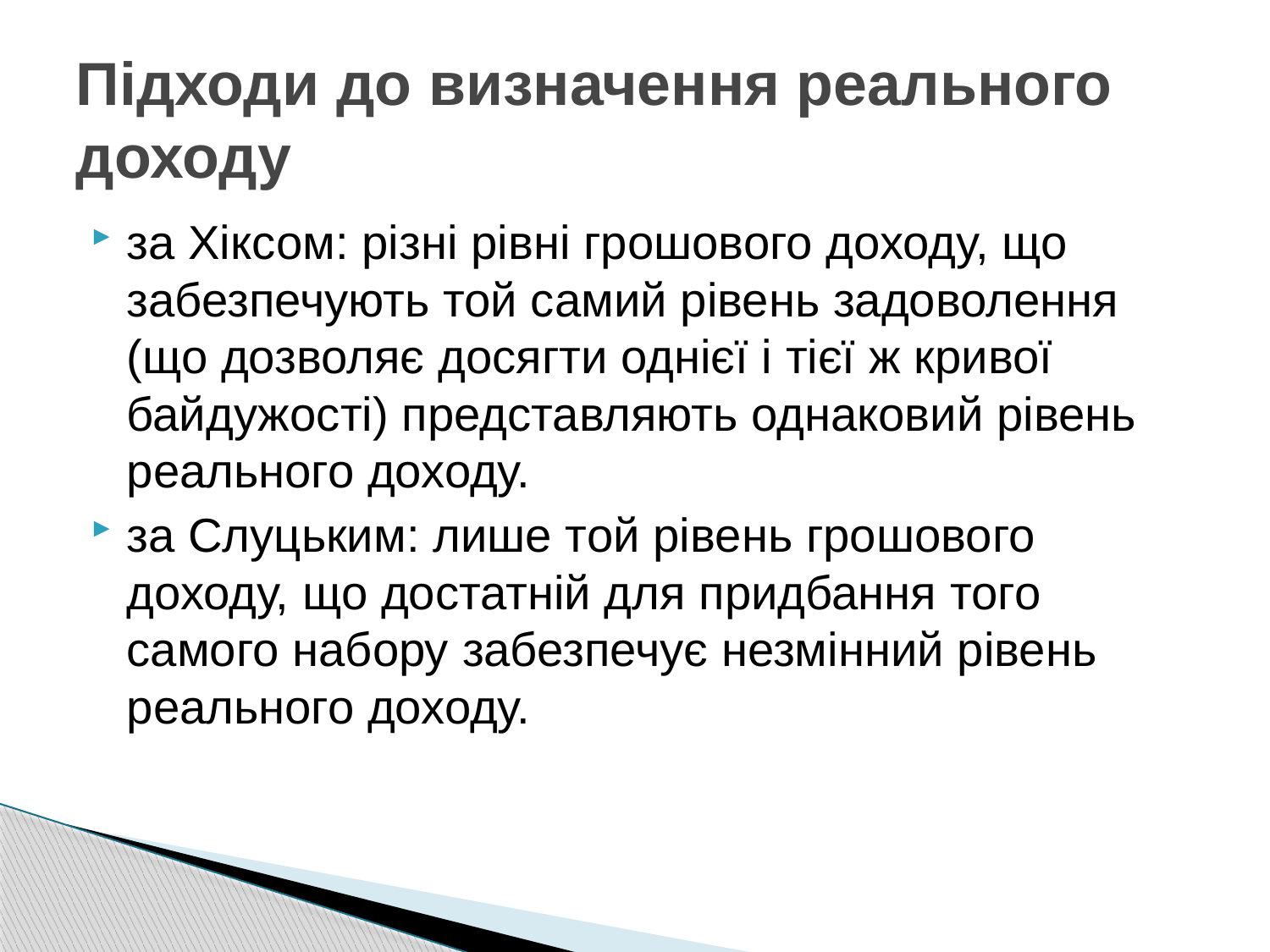

# Підходи до визначення реального доходу
за Хіксом: різні рівні грошового доходу, що забезпечують той самий рівень задоволення (що дозволяє досягти однієї і тієї ж кривої байдужості) представляють однаковий рівень реального доходу.
за Слуцьким: лише той рівень грошового доходу, що достатній для придбання того самого набору забезпечує незмінний рівень реального доходу.